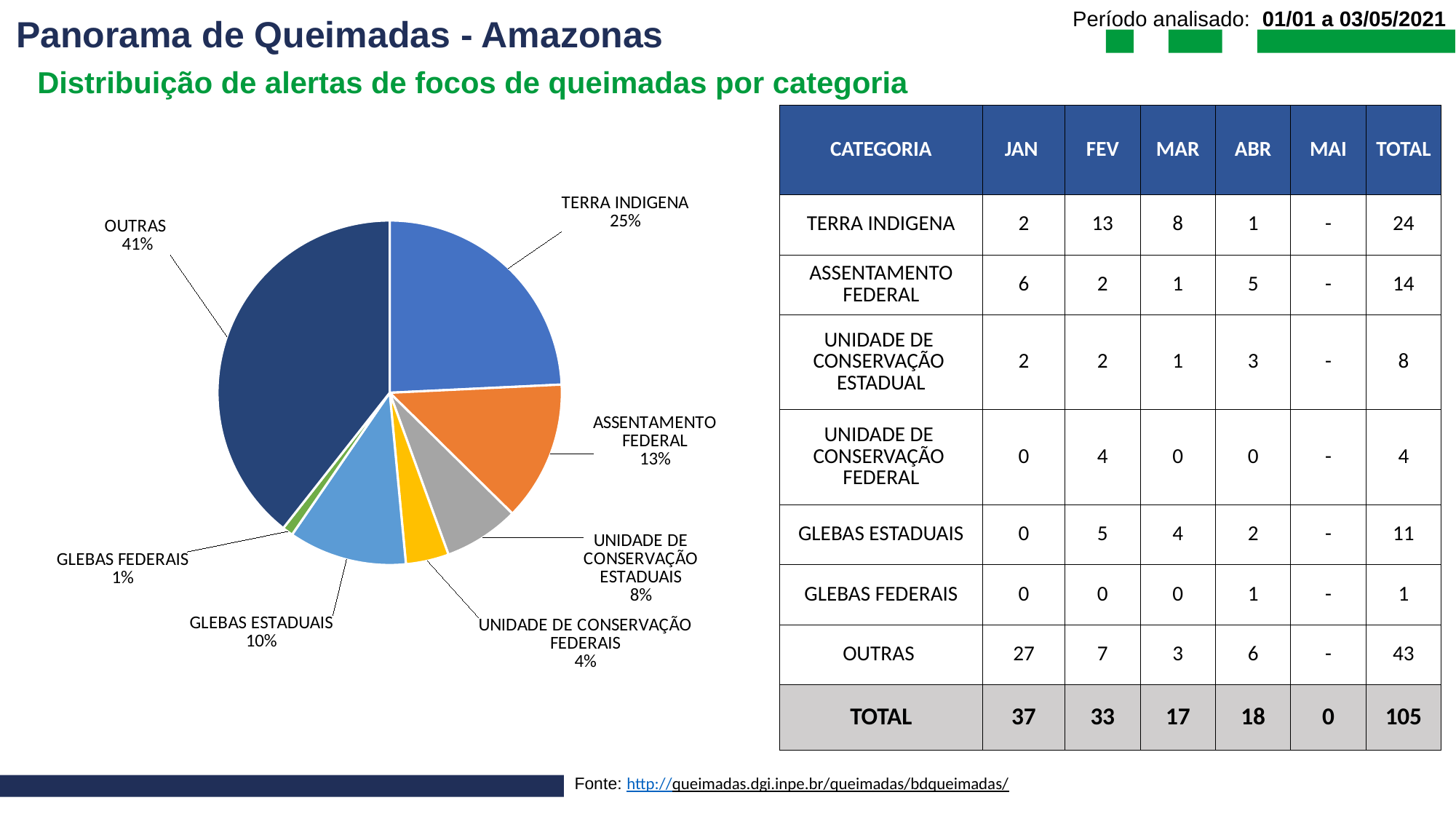

Período analisado:  01/01 a 03/05/2021
Panorama de Queimadas - Amazonas
Distribuição de alertas de focos de queimadas por categoria

### Chart

| Category |  |
|---|---|
| TERRA INDIGENA | 24.0 |
| ASSENTAMENTO FEDERAL | 13.0 |
| UNIDADE DE CONSERVAÇÃO ESTADUAIS | 7.0 |
| UNIDADE DE CONSERVAÇÃO FEDERAIS | 4.0 |
| GLEBAS ESTADUAIS | 11.0 |
| GLEBAS FEDERAIS | 1.0 |
| OUTRAS  | 39.0 |
| CATEGORIA | JAN | FEV | MAR | ABR | MAI | TOTAL |
| --- | --- | --- | --- | --- | --- | --- |
| TERRA INDIGENA | 2 | 13 | 8 | 1 | - | 24 |
| ASSENTAMENTO FEDERAL | 6 | 2 | 1 | 5 | - | 14 |
| UNIDADE DE CONSERVAÇÃO ESTADUAL | 2 | 2 | 1 | 3 | - | 8 |
| UNIDADE DE CONSERVAÇÃO FEDERAL | 0 | 4 | 0 | 0 | - | 4 |
| GLEBAS ESTADUAIS | 0 | 5 | 4 | 2 | - | 11 |
| GLEBAS FEDERAIS | 0 | 0 | 0 | 1 | - | 1 |
| OUTRAS | 27 | 7 | 3 | 6 | - | 43 |
| TOTAL | 37 | 33 | 17 | 18 | 0 | 105 |
Fonte: http://queimadas.dgi.inpe.br/queimadas/bdqueimadas/